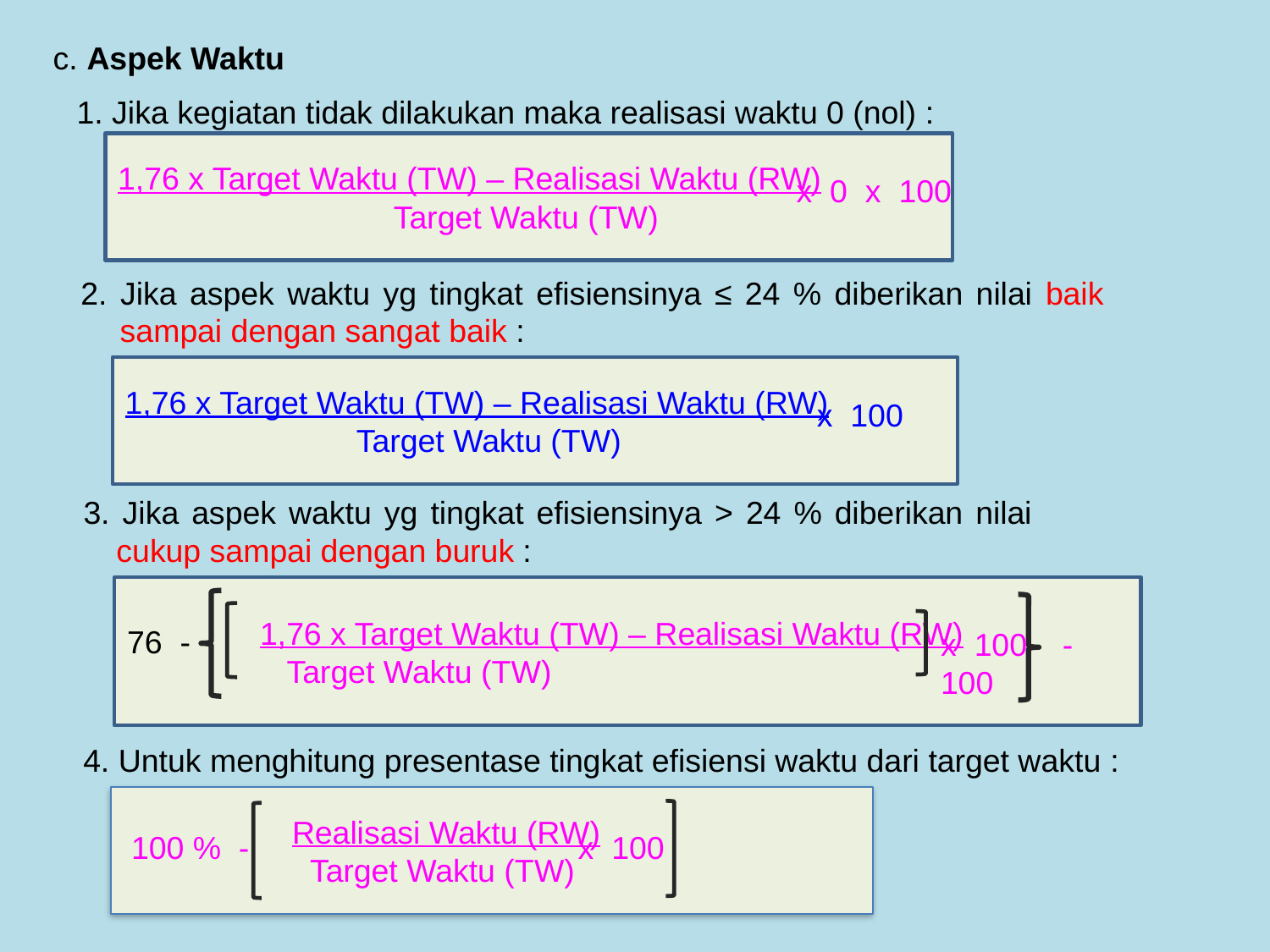

c. Aspek Waktu
1. Jika kegiatan tidak dilakukan maka realisasi waktu 0 (nol) :
1,76 x Target Waktu (TW) – Realisasi Waktu (RW)
                               Target Waktu (TW)
x  0  x  100
2. Jika aspek waktu yg tingkat efisiensinya ≤ 24 % diberikan nilai baik sampai dengan sangat baik :
1,76 x Target Waktu (TW) – Realisasi Waktu (RW)
                          Target Waktu (TW)
x  100
3. Jika aspek waktu yg tingkat efisiensinya > 24 % diberikan nilai cukup sampai dengan buruk :
               1,76 x Target Waktu (TW) – Realisasi Waktu (RW)
                  Target Waktu (TW)

76  -
x  100    - 100

4. Untuk menghitung presentase tingkat efisiensi waktu dari target waktu :
                   Realisasi Waktu (RW)
                     Target Waktu (TW)

100 %  -
x  100